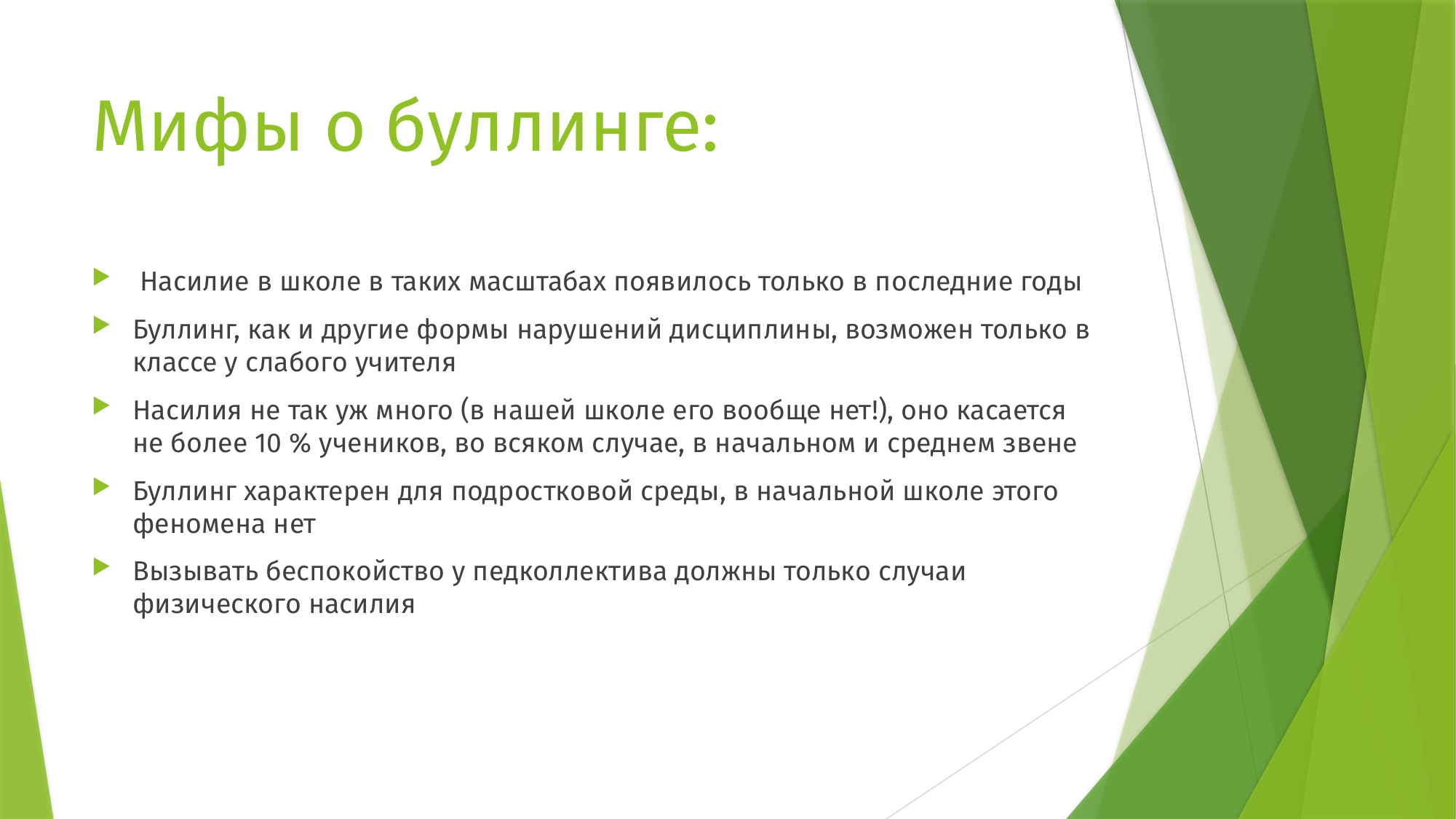

# Мифы о буллинге:
 Насилие в школе в таких масштабах появилось только в последние годы
Буллинг, как и другие формы нарушений дисциплины, возможен только в классе у слабого учителя
Насилия не так уж много (в нашей школе его вообще нет!), оно касается не более 10 % учеников, во всяком случае, в начальном и среднем звене
Буллинг характерен для подростковой среды, в начальной школе этого феномена нет
Вызывать беспокойство у педколлектива должны только случаи физического насилия